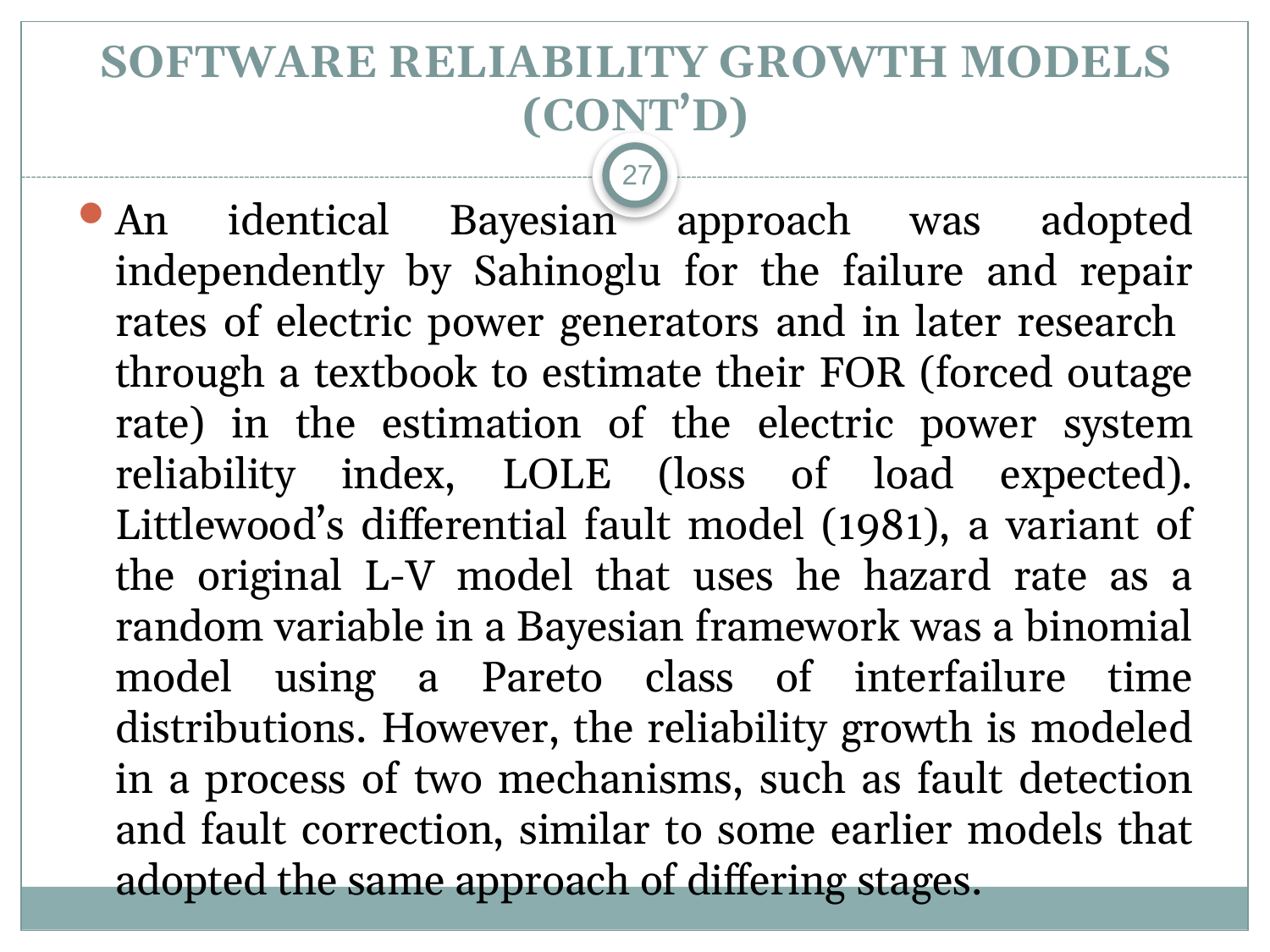

# Software Reliability Growth Models (CONT’D)
27
An identical Bayesian approach was adopted independently by Sahinoglu for the failure and repair rates of electric power generators and in later research  through a textbook to estimate their FOR (forced outage rate) in the estimation of the electric power system reliability index, LOLE (loss of load expected). Littlewood’s differential fault model (1981), a variant of the original L-V model that uses he hazard rate as a random variable in a Bayesian framework was a binomial model using a Pareto class of interfailure time distributions. However, the reliability growth is modeled in a process of two mechanisms, such as fault detection and fault correction, similar to some earlier models that adopted the same approach of differing stages.